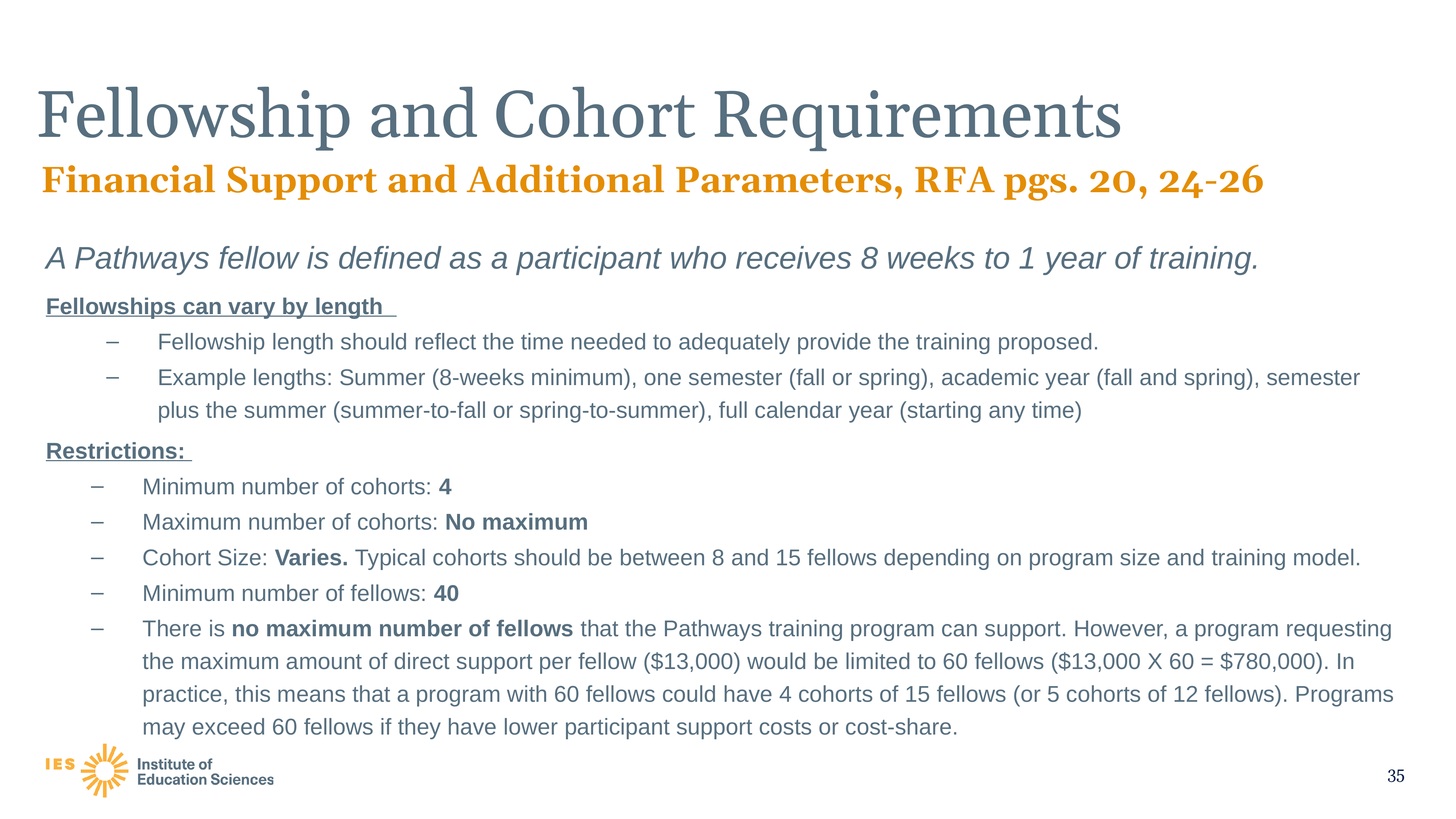

# Fellowship and Cohort Requirements
Financial Support and Additional Parameters, RFA pgs. 20, 24-26
A Pathways fellow is defined as a participant who receives 8 weeks to 1 year of training.
Fellowships can vary by length
Fellowship length should reflect the time needed to adequately provide the training proposed.
Example lengths: Summer (8-weeks minimum), one semester (fall or spring), academic year (fall and spring), semester plus the summer (summer-to-fall or spring-to-summer), full calendar year (starting any time)
Restrictions:
Minimum number of cohorts: 4
Maximum number of cohorts: No maximum
Cohort Size: Varies. Typical cohorts should be between 8 and 15 fellows depending on program size and training model.
Minimum number of fellows: 40
There is no maximum number of fellows that the Pathways training program can support. However, a program requesting the maximum amount of direct support per fellow ($13,000) would be limited to 60 fellows ($13,000 X 60 = $780,000). In practice, this means that a program with 60 fellows could have 4 cohorts of 15 fellows (or 5 cohorts of 12 fellows). Programs may exceed 60 fellows if they have lower participant support costs or cost-share.
35